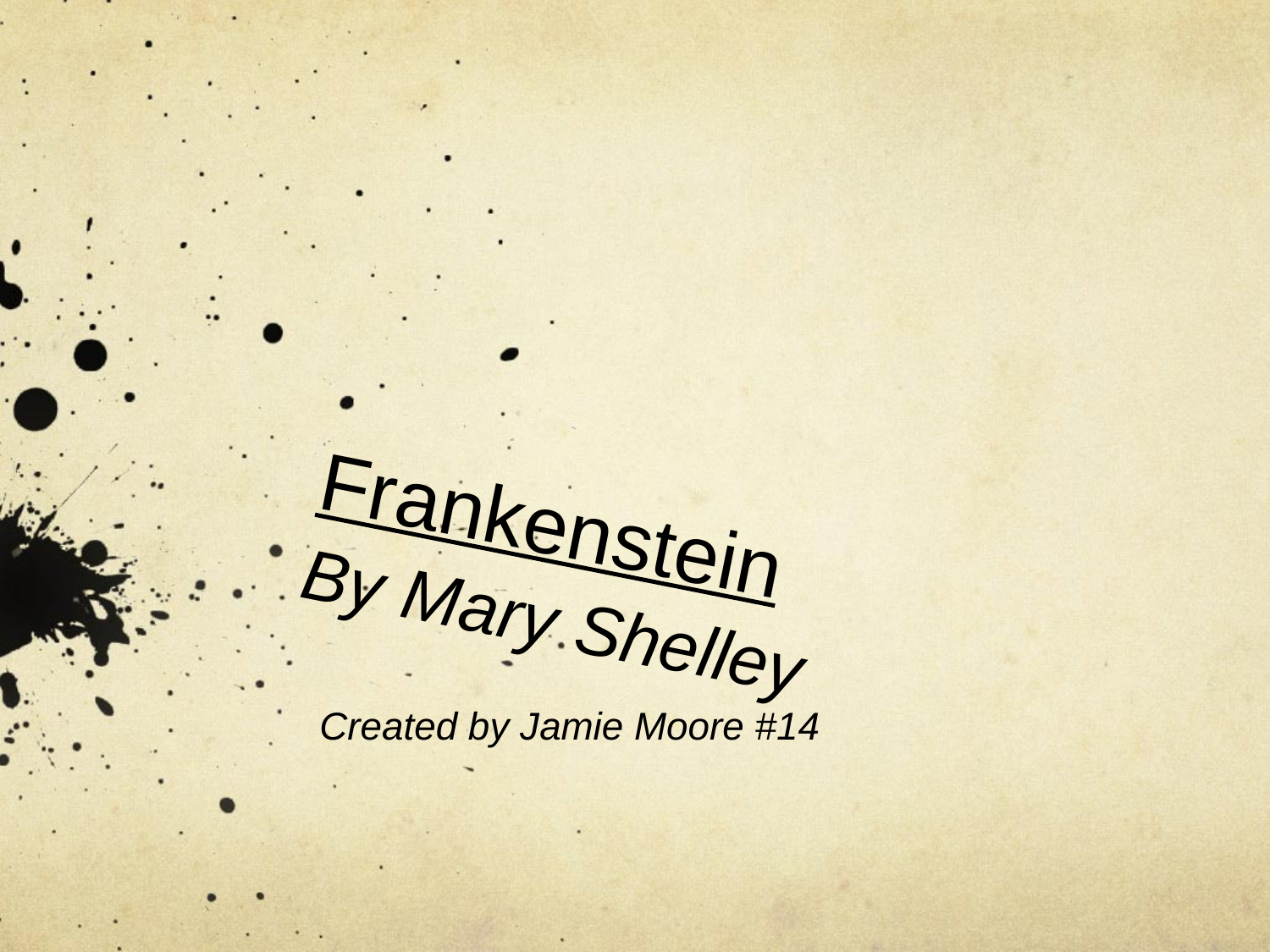

# Frankenstein By Mary Shelley
Created by Jamie Moore #14